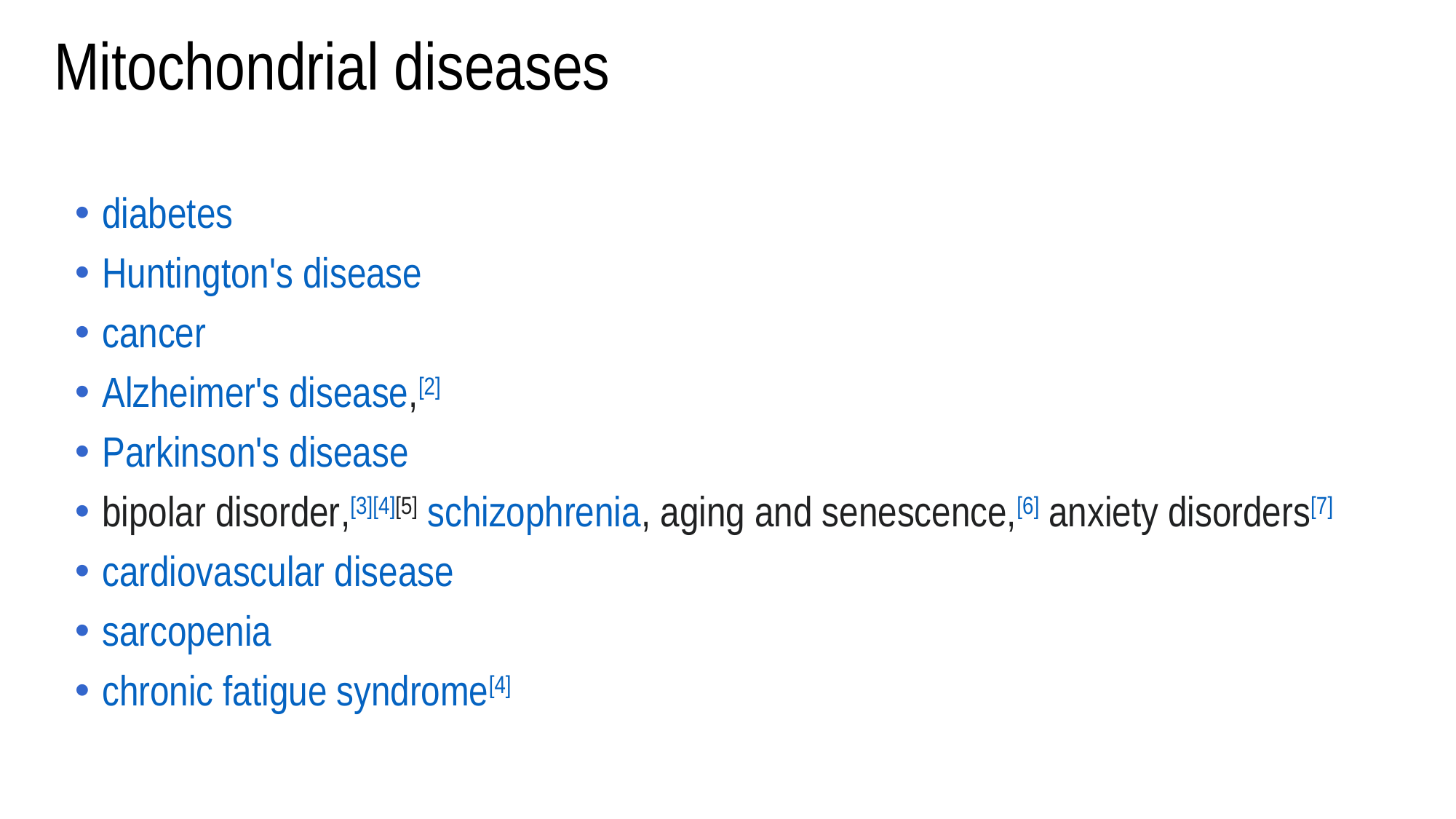

# Mitochondrial diseases
diabetes
Huntington's disease
cancer
Alzheimer's disease,[2]
Parkinson's disease
bipolar disorder,[3][4][5] schizophrenia, aging and senescence,[6] anxiety disorders[7]
cardiovascular disease
sarcopenia
chronic fatigue syndrome[4]